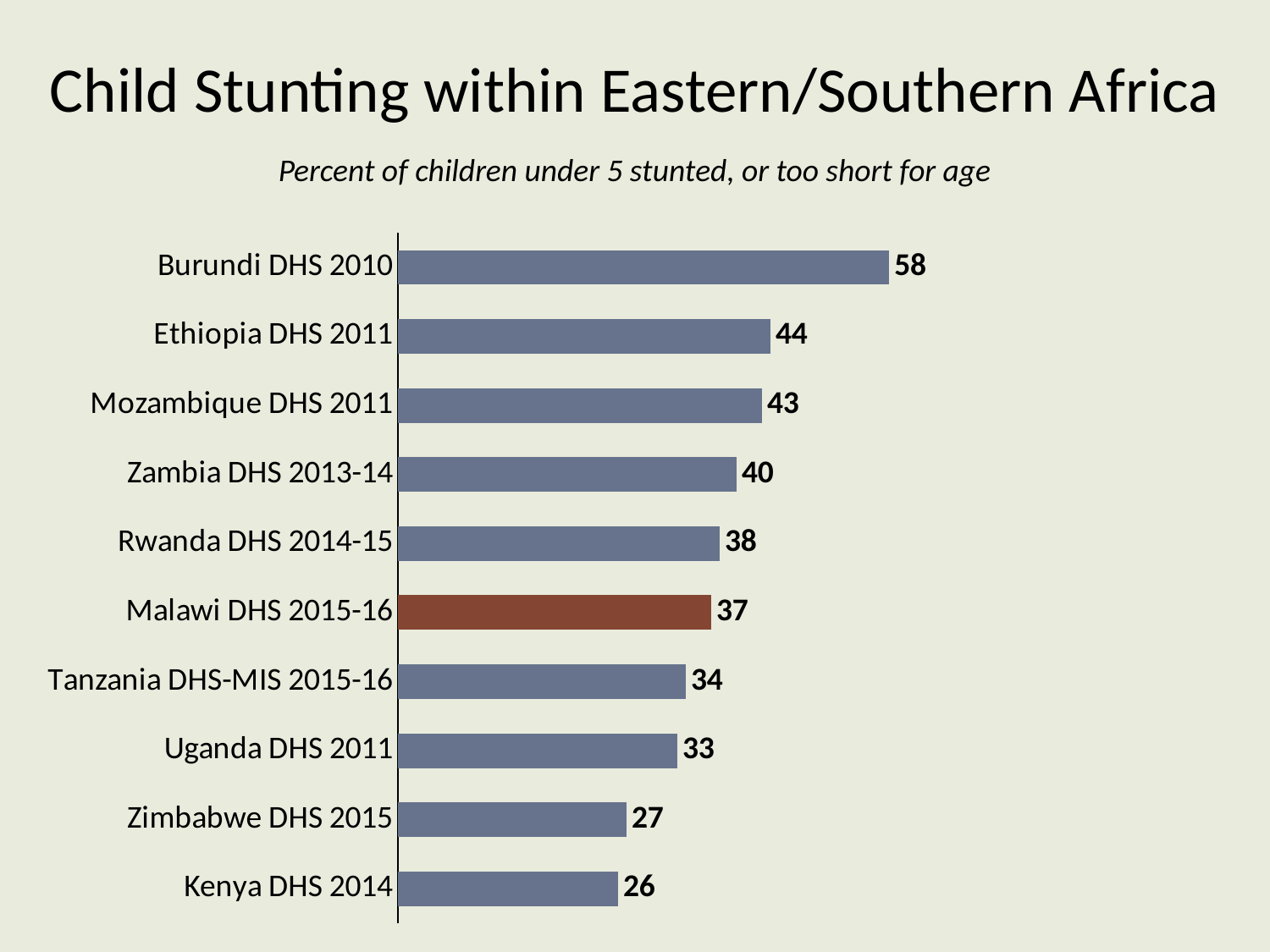

# Child Stunting within Eastern/Southern Africa
Percent of children under 5 stunted, or too short for age

### Chart

| Category | Column1 |
|---|---|
| Kenya DHS 2014 | 26.0 |
| Zimbabwe DHS 2015 | 27.0 |
| Uganda DHS 2011 | 33.0 |
| Tanzania DHS-MIS 2015-16 | 34.0 |
| Malawi DHS 2015-16 | 37.0 |
| Rwanda DHS 2014-15 | 38.0 |
| Zambia DHS 2013-14 | 40.0 |
| Mozambique DHS 2011 | 43.0 |
| Ethiopia DHS 2011 | 44.0 |
| Burundi DHS 2010 | 58.0 |